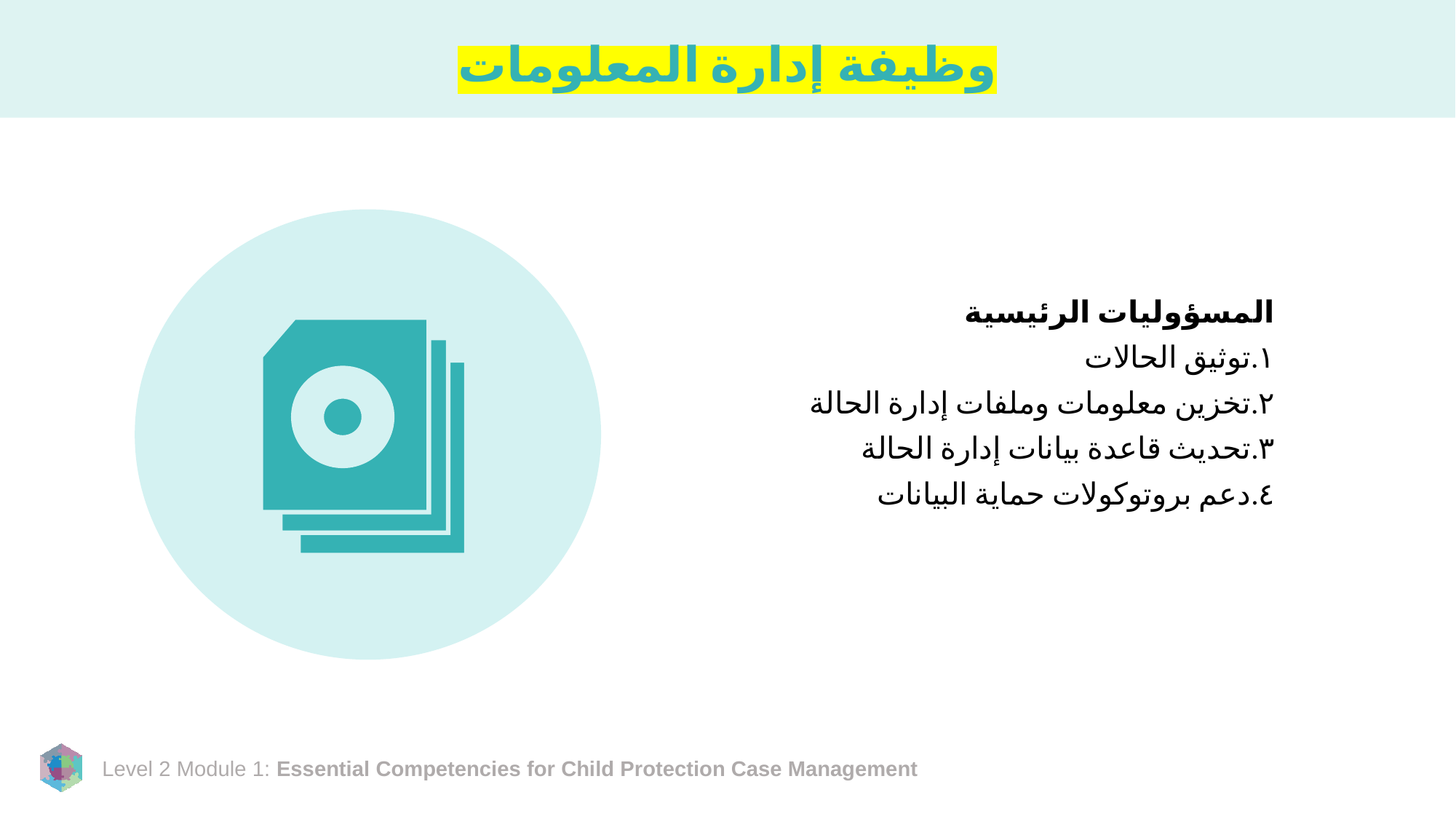

# وظيفة إدارة المعلومات

المسؤوليات الرئيسية
١.توثيق الحالات
٢.تخزين معلومات وملفات إدارة الحالة
٣.تحديث قاعدة بيانات إدارة الحالة
٤.دعم بروتوكولات حماية البيانات